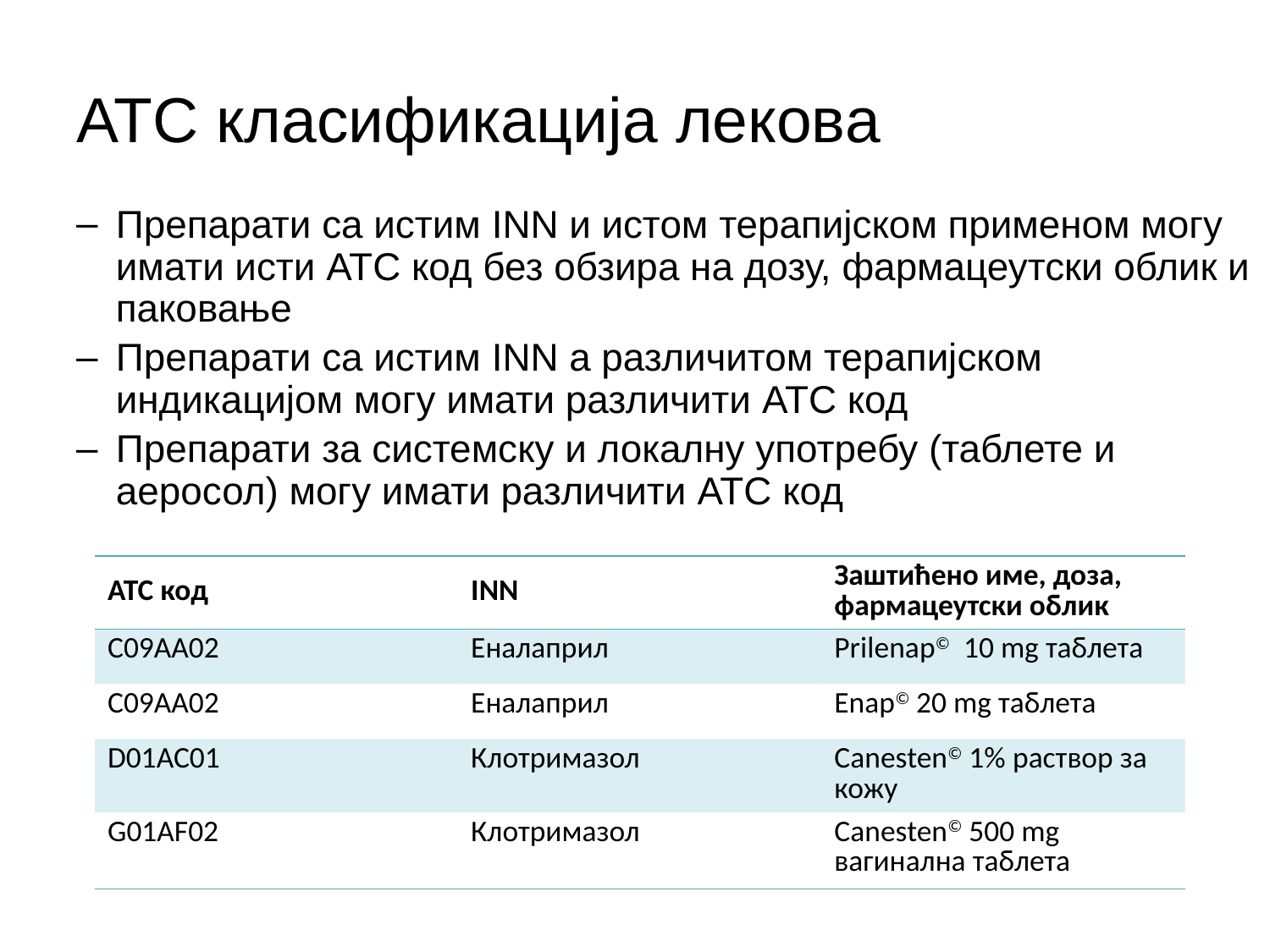

# ATC класификација лекова

Препарати са истим INN и истом терапијском применом могу имати исти ATC код без обзира на дозу, фармацеутски облик и паковање
Препарати са истим INN а различитом терапијском индикацијом могу имати различити ATC код
Препарати за системску и локалну употребу (таблете и  аеросол) могу имати различити ATC код

| ATC код | INN | Заштићено име, доза, фармацеутски облик |
| --- | --- | --- |
| C09AA02 | Еналаприл | Prilenap© 10 mg таблета |
| C09AA02 | Еналаприл | Enap© 20 mg таблета |
| D01AC01 | Клотримазол | Canesten© 1% раствор за кожу |
| G01AF02 | Клотримазол | Canesten© 500 mg вагинална таблета |